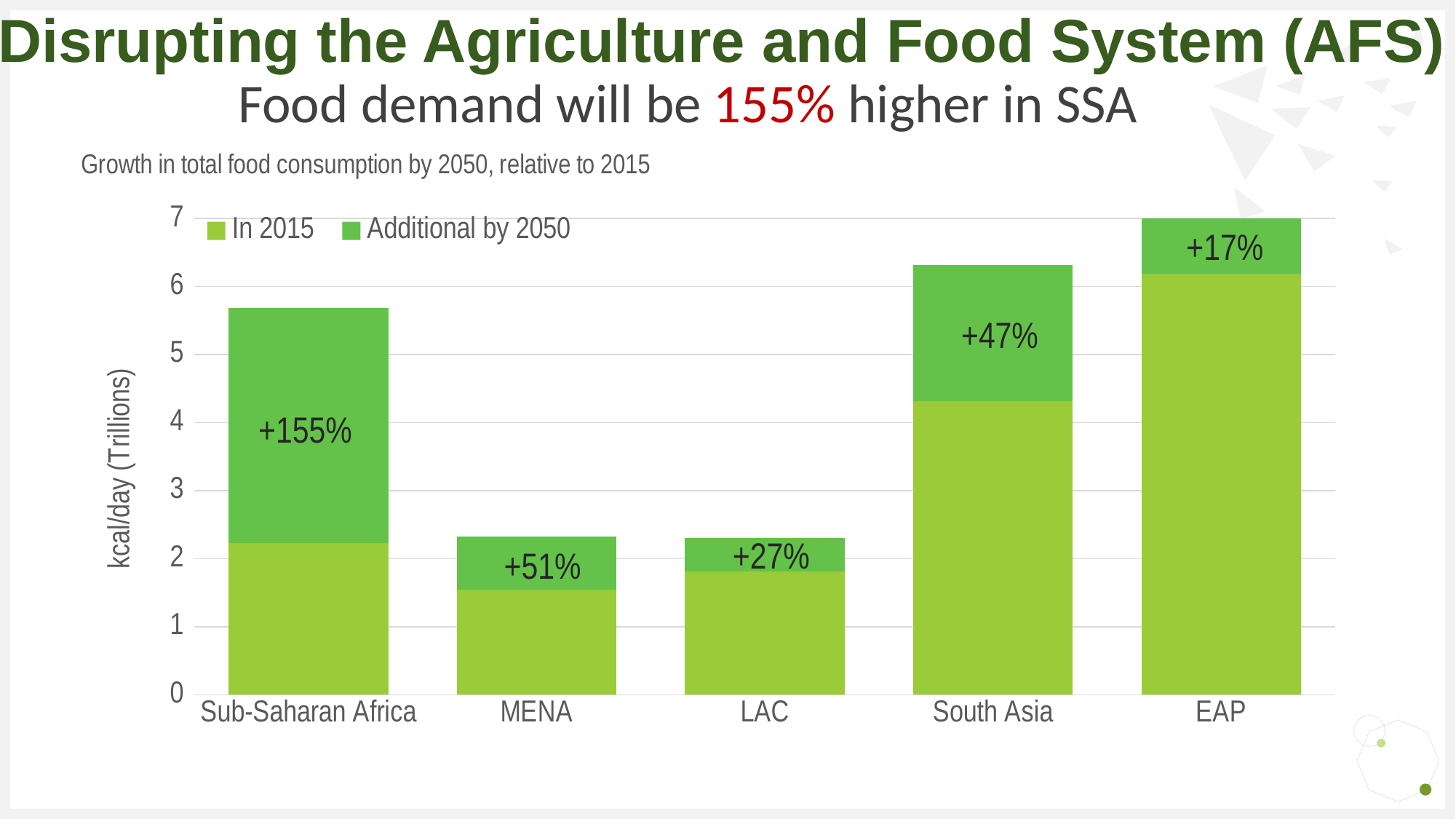

Disrupting the Agriculture and Food System (AFS)
# Food demand will be 155% higher in SSA

### Chart: Growth in total food consumption by 2050, relative to 2015

| Category |  |  |
|---|---|---|
| Sub-Saharan Africa | 2.2277775 | 3.4549825 |
| MENA | 1.538775 | 0.784425 |
| LAC | 1.81467 | 0.49253 |
| South Asia | 4.31344875 | 2.00899125 |
| EAP | 6.19368 | 1.06742 |
+17%
+47%
+155%
+27%
+51%